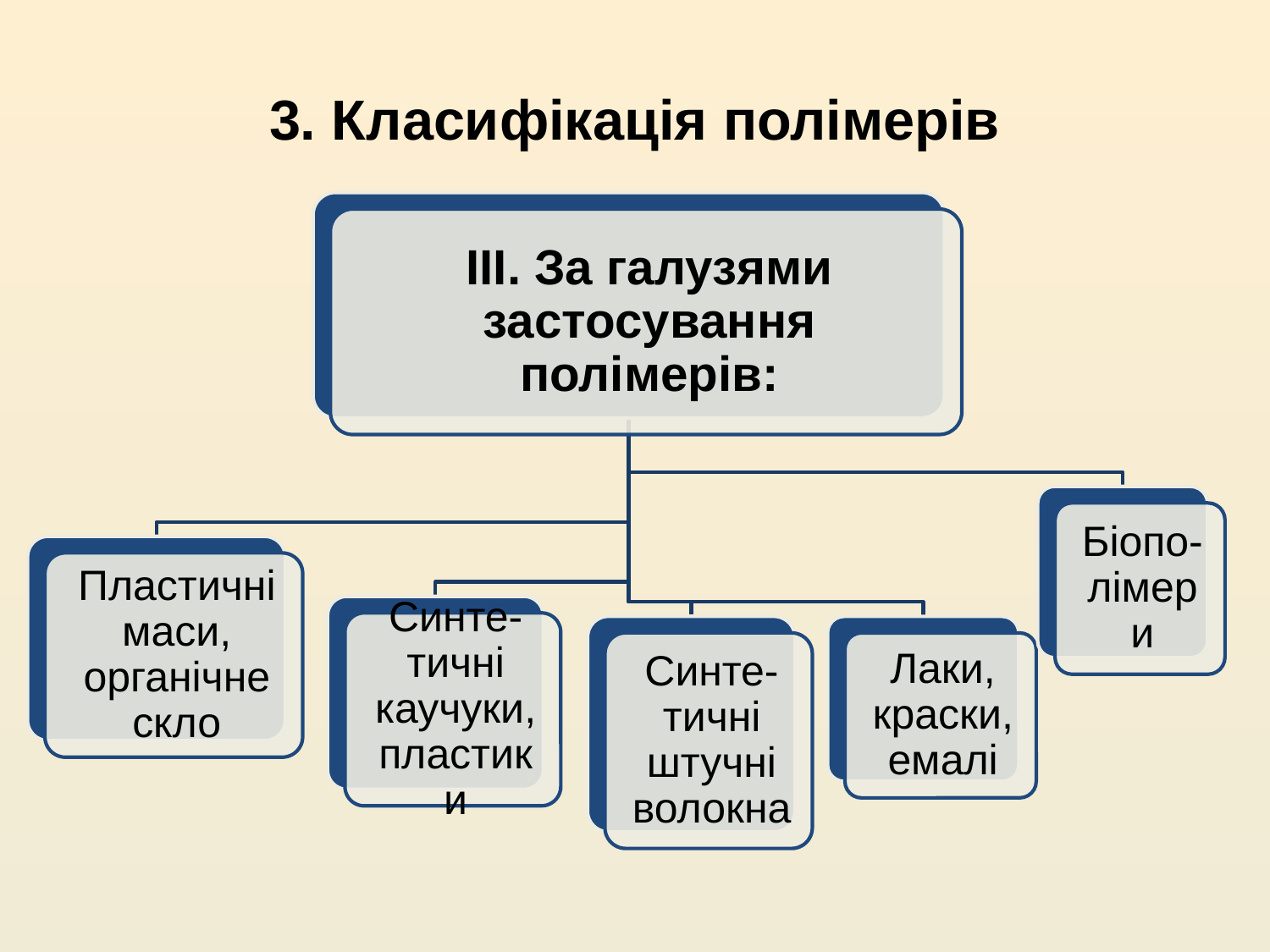

# 3. Класифікація полімерів
ІІІ. За галузями застосування полімерів:
Пластичні маси, органічне скло
Синте-тичні каучуки,пластики
Синте-тичні штучні волокна
Лаки, краски, емалі
Біопо-лімери